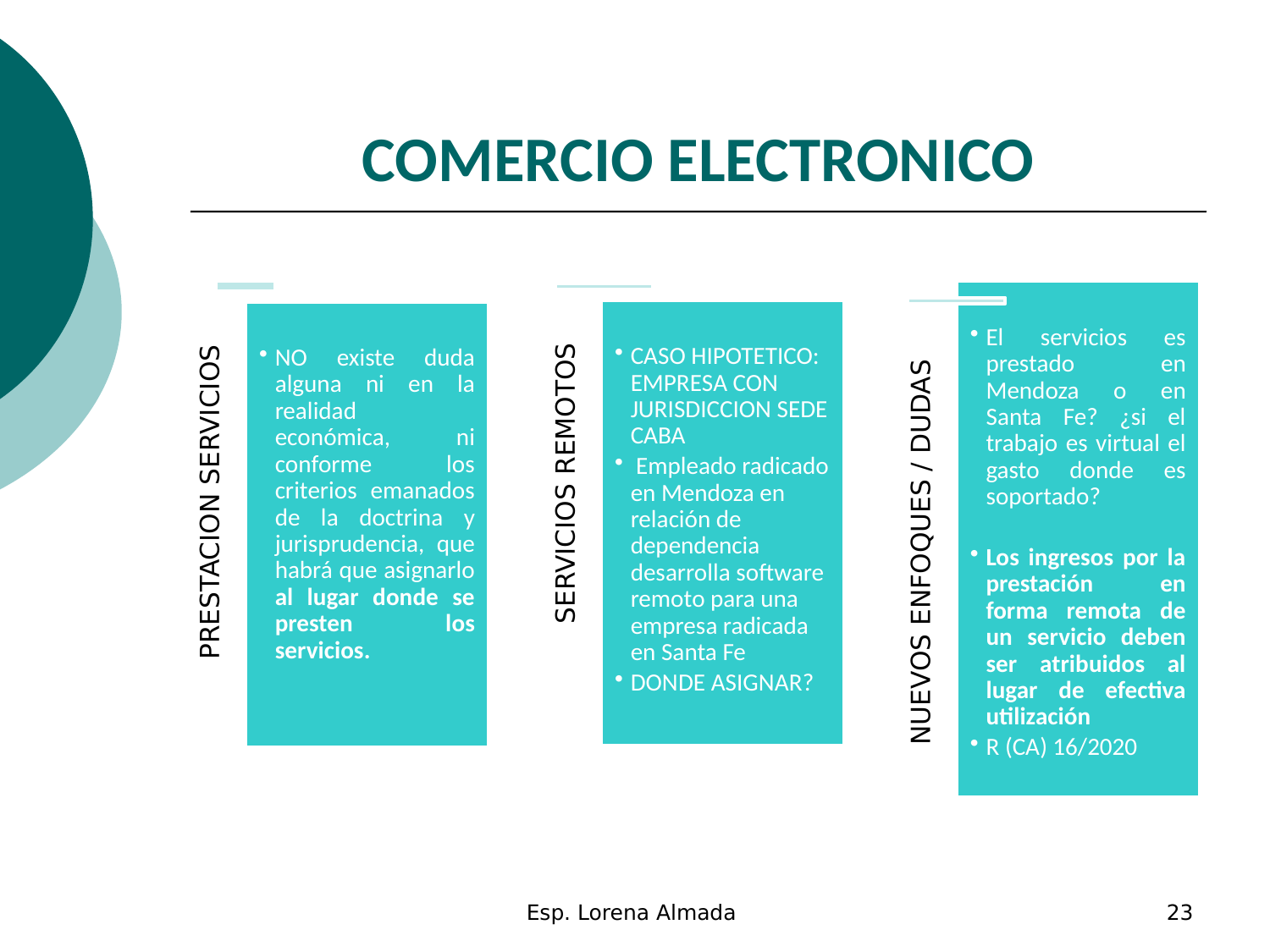

# COMERCIO ELECTRONICO
PRESTACION SERVICIOS
NO existe duda alguna ni en la realidad económica, ni conforme los criterios emanados de la doctrina y jurisprudencia, que habrá que asignarlo al lugar donde se presten los servicios.

SERVICIOS REMOTOS
CASO HIPOTETICO: EMPRESA CON JURISDICCION SEDE CABA
 Empleado radicado en Mendoza en relación de dependencia desarrolla software remoto para una empresa radicada en Santa Fe
DONDE ASIGNAR?
NUEVOS ENFOQUES / DUDAS
El servicios es prestado en Mendoza o en Santa Fe? ¿si el trabajo es virtual el gasto donde es soportado?

Los ingresos por la prestación en forma remota de un servicio deben ser atribuidos al lugar de efectiva utilización
R (CA) 16/2020
Esp. Lorena Almada
23